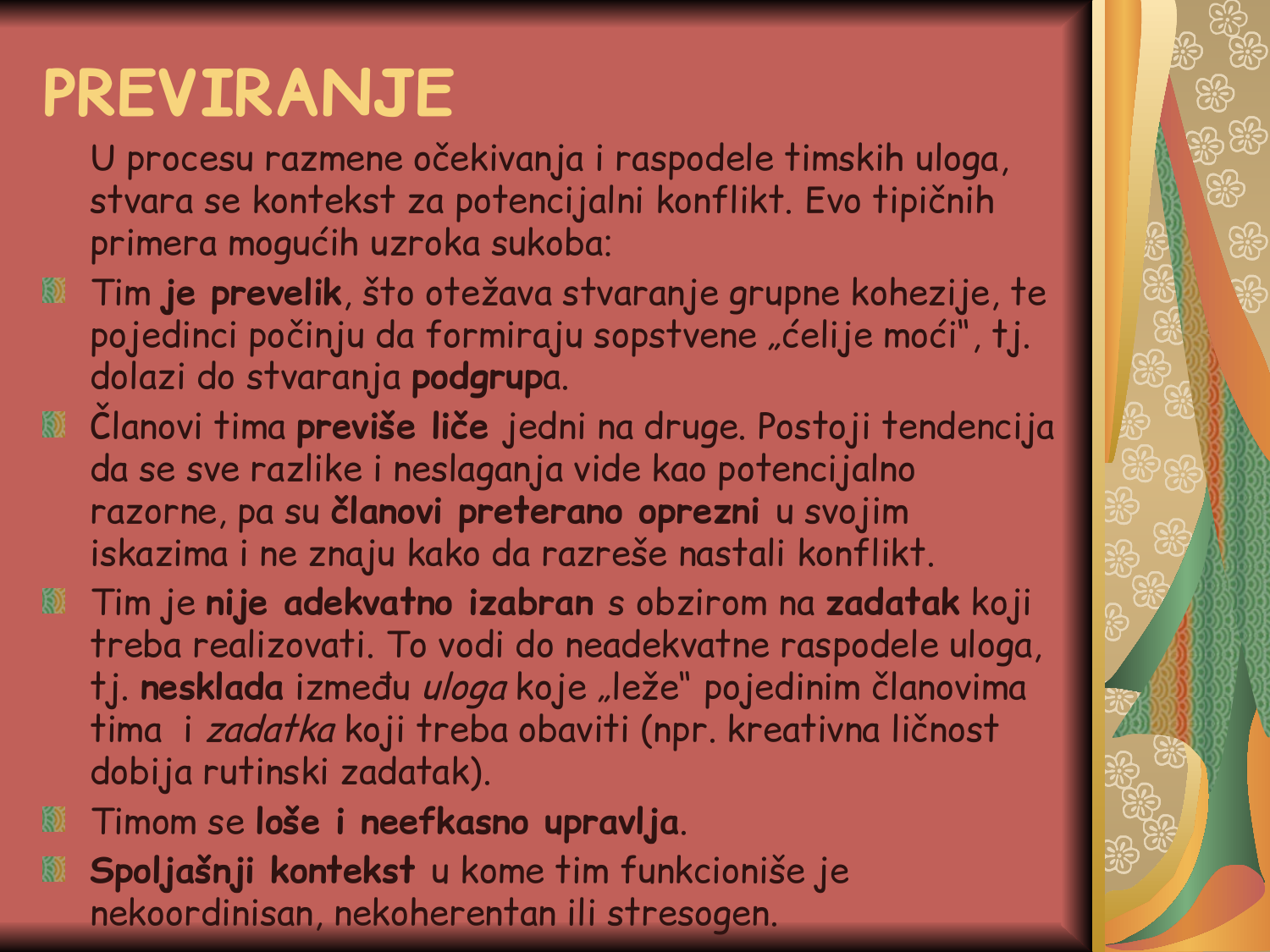

# PREVIRANJE
	U procesu razmene očekivanja i raspodele timskih uloga, stvara se kontekst za potencijalni konflikt. Evo tipičnih primera mogućih uzroka sukoba:
Tim je prevelik, što otežava stvaranje grupne kohezije, te pojedinci počinju da formiraju sopstvene „ćelije moći“, tj. dolazi do stvaranja podgrupa.
Članovi tima previše liče jedni na druge. Postoji tendencija da se sve razlike i neslaganja vide kao potencijalno razorne, pa su članovi preterano oprezni u svojim iskazima i ne znaju kako da razreše nastali konflikt.
Tim je nije adekvatno izabran s obzirom na zadatak koji treba realizovati. To vodi do neadekvatne raspodele uloga, tj. nesklada između uloga koje „leže“ pojedinim članovima tima  i zadatka koji treba obaviti (npr. kreativna ličnost dobija rutinski zadatak).
Timom se loše i neefkasno upravlja.
Spoljašnji kontekst u kome tim funkcioniše je nekoordinisan, nekoherentan ili stresogen.